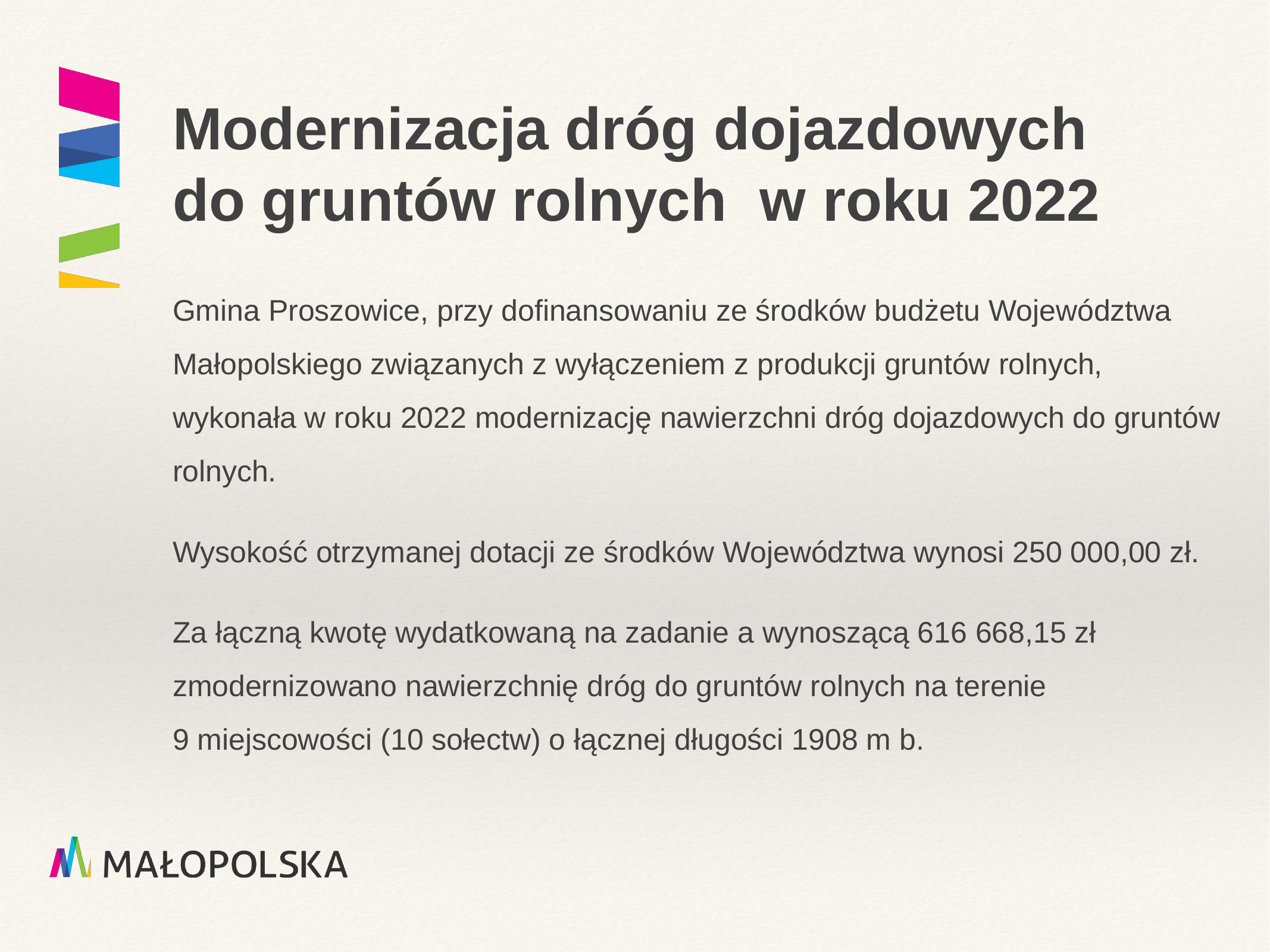

Modernizacja dróg dojazdowych
do gruntów rolnych  w roku 2022
Gmina Proszowice, przy dofinansowaniu ze środków budżetu Województwa Małopolskiego związanych z wyłączeniem z produkcji gruntów rolnych, wykonała w roku 2022 modernizację nawierzchni dróg dojazdowych do gruntów rolnych.
Wysokość otrzymanej dotacji ze środków Województwa wynosi 250 000,00 zł.
Za łączną kwotę wydatkowaną na zadanie a wynoszącą 616 668,15 zł  zmodernizowano nawierzchnię dróg do gruntów rolnych na terenie
9 miejscowości (10 sołectw) o łącznej długości 1908 m b.